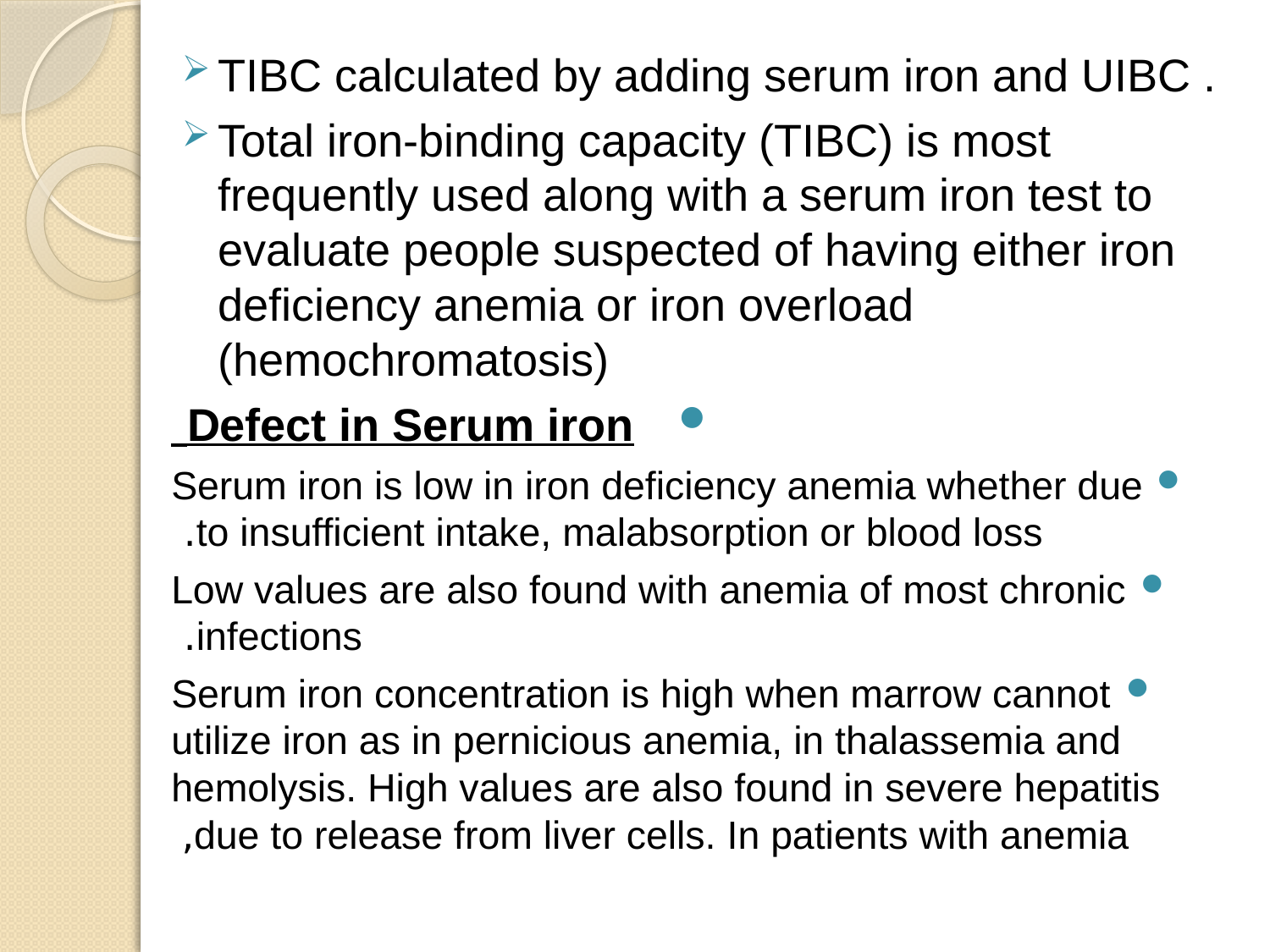

TIBC calculated by adding serum iron and UIBC .
Total iron-binding capacity (TIBC) is most frequently used along with a serum iron test to evaluate people suspected of having either iron deficiency anemia or iron overload (hemochromatosis)
Defect in Serum iron
Serum iron is low in iron deficiency anemia whether due to insufficient intake, malabsorption or blood loss.
Low values are also found with anemia of most chronic infections.
Serum iron concentration is high when marrow cannot utilize iron as in pernicious anemia, in thalassemia and hemolysis. High values are also found in severe hepatitis due to release from liver cells. In patients with anemia,